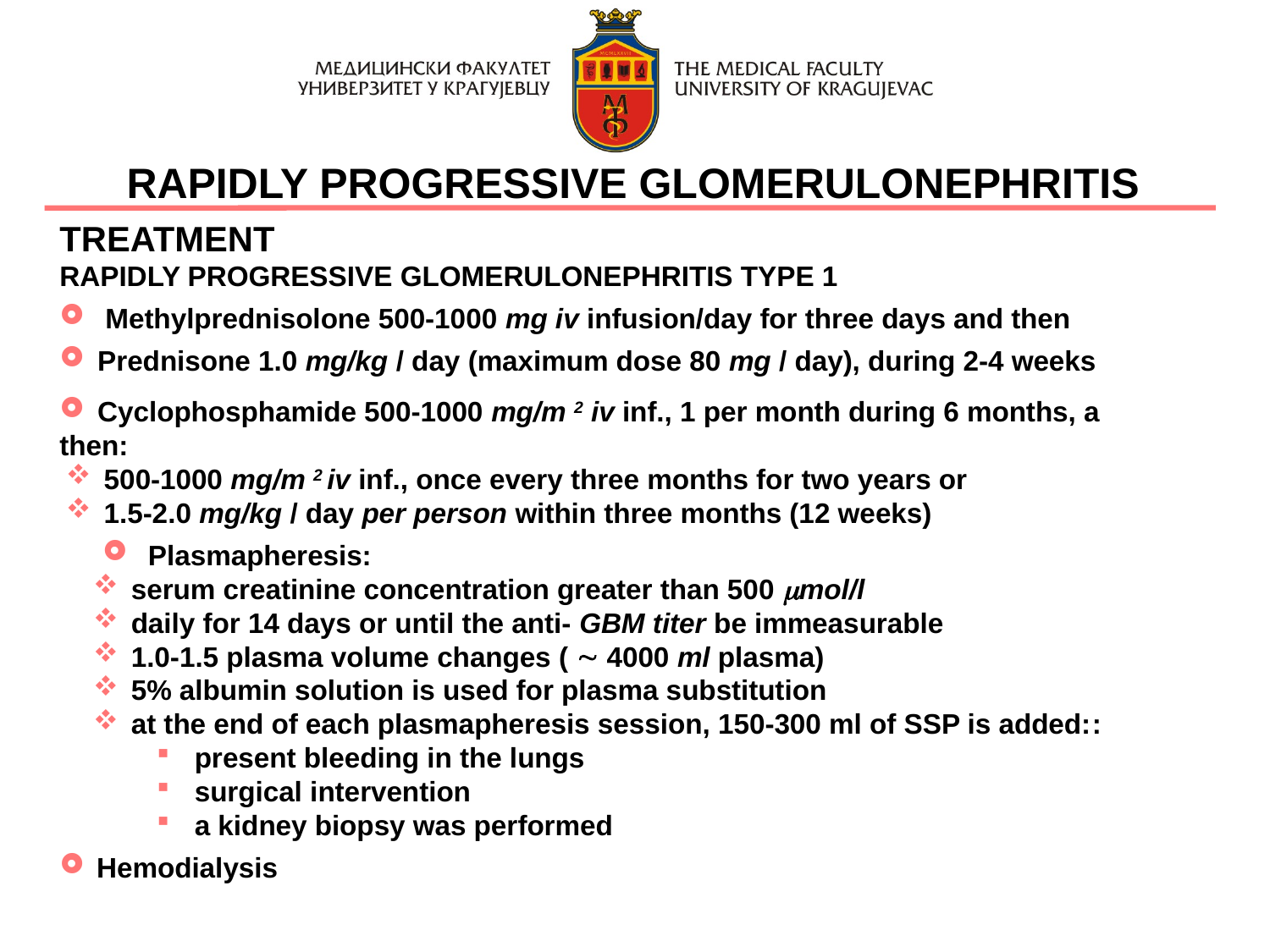

RAPIDLY PROGRESSIVE GLOMERULONEPHRITIS

TREATMENT
RAPIDLY PROGRESSIVE GLOMERULONEPHRITIS TYPE 1

  Methylprednisolone 500-1000 mg iv infusion/day for three days and then

 Prednisone 1.0 mg/kg / day (maximum dose 80 mg / day), during 2-4 weeks

 Cyclophosphamide 500-1000 mg/m 2 iv inf., 1 per month during 6 months, a
then:
 500-1000 mg/m 2 iv inf., once every three months for two years or
 1.5-2.0 mg/kg / day per person within three months (12 weeks)

  Plasmapheresis:
 serum creatinine concentration greater than 500 μmol/l
 daily for 14 days or until the anti- GBM titer be immeasurable
 1.0-1.5 plasma volume changes ( ∼ 4000 ml plasma)
 5% albumin solution is used for plasma substitution
 at the end of each plasmapheresis session, 150-300 ml of SSP is added::
 present bleeding in the lungs
 surgical intervention
 a kidney biopsy was performed

Hemodialysis